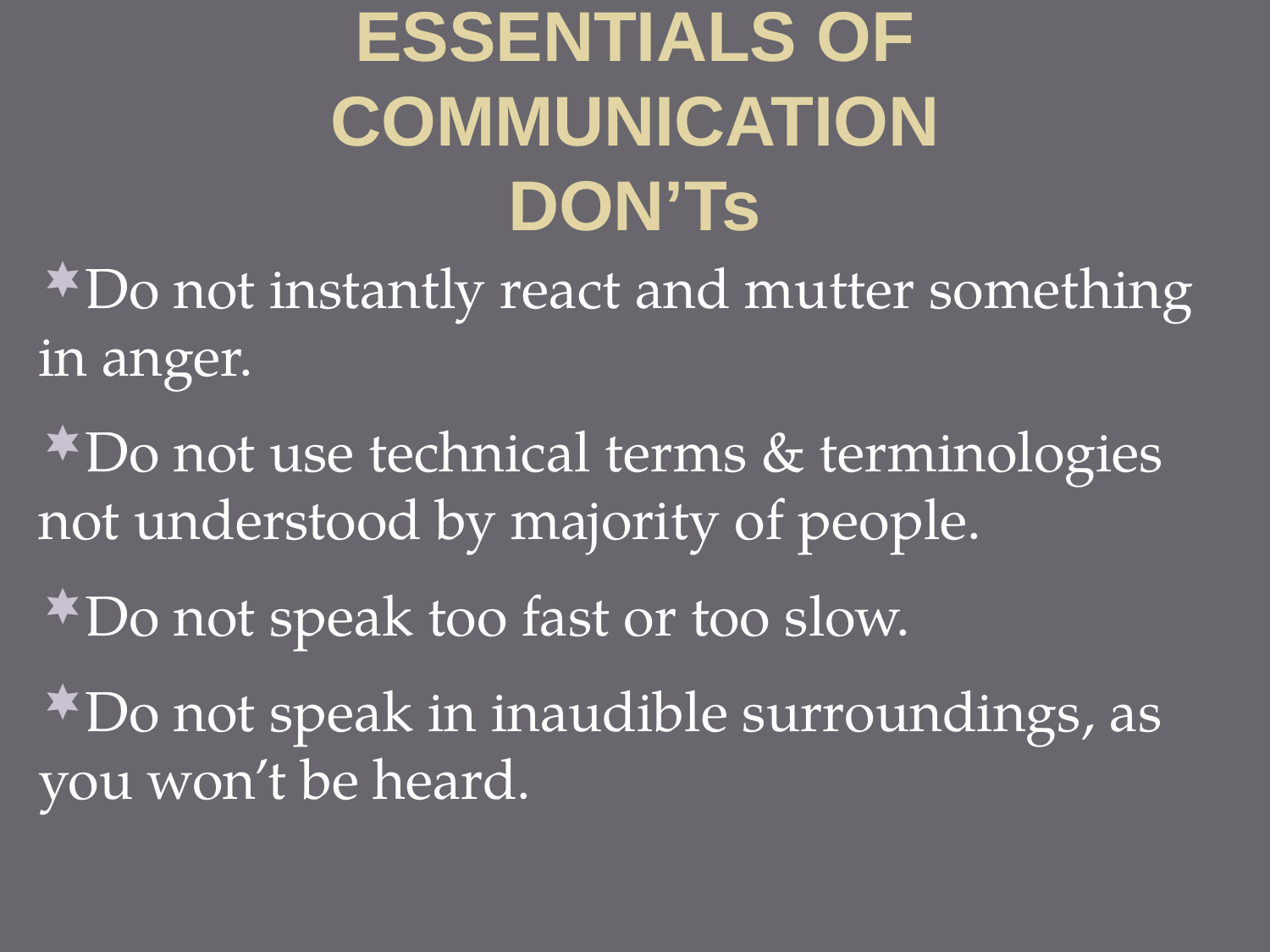

# ESSENTIALS OF COMMUNICATION DON’Ts
Do not instantly react and mutter something in anger.
Do not use technical terms & terminologies not understood by majority of people.
Do not speak too fast or too slow.
Do not speak in inaudible surroundings, as you won’t be heard.